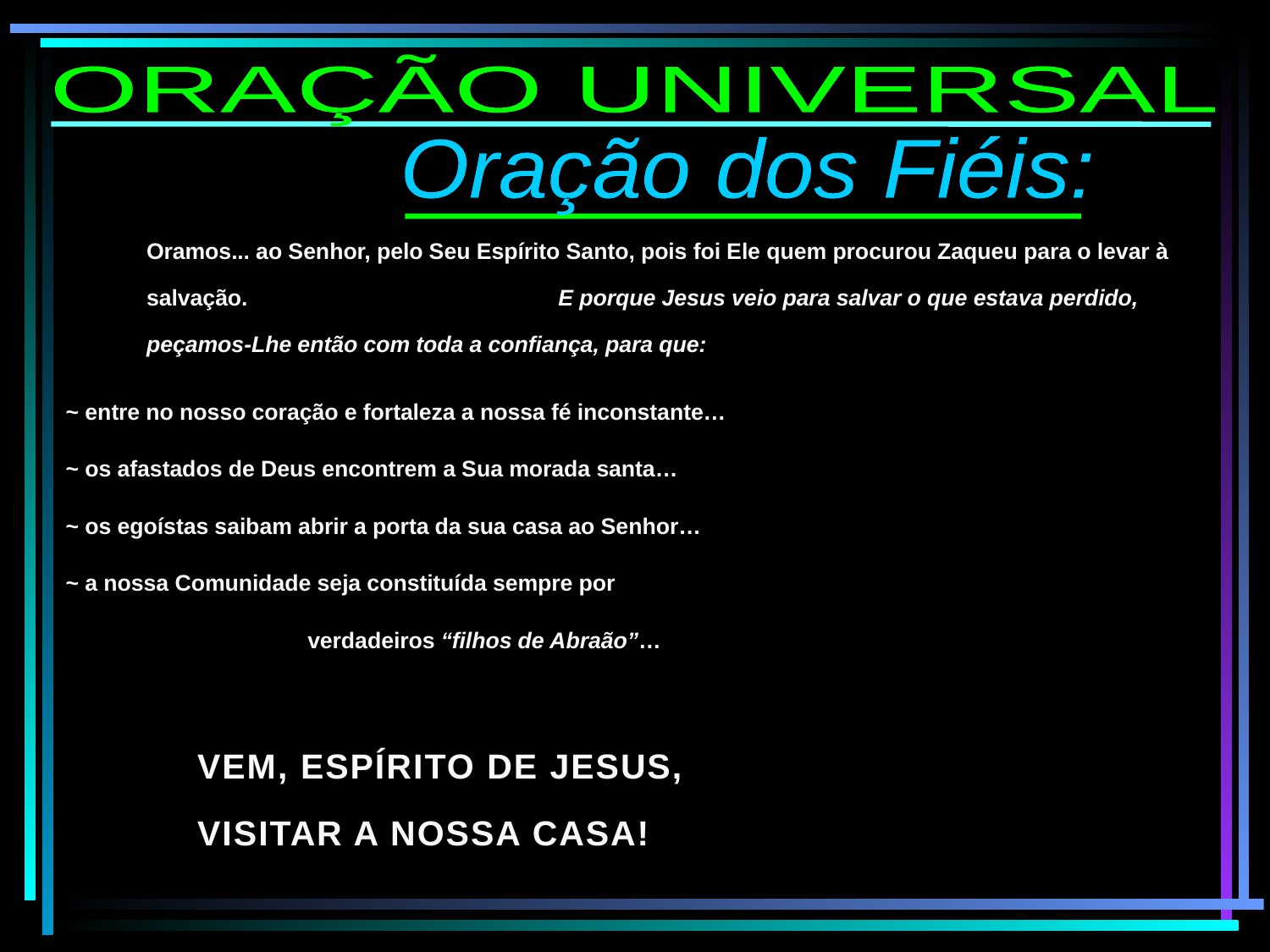

ORAÇÃO UNIVERSAL

Oração dos Fiéis:

Oramos... ao Senhor, pelo Seu Espírito Santo, pois foi Ele quem procurou Zaqueu para o levar à salvação.                                  	     E porque Jesus veio para salvar o que estava perdido,   	     peçamos-Lhe então com toda a confiança, para que:
   ~ entre no nosso coração e fortaleza a nossa fé inconstante…
   ~ os afastados de Deus encontrem a Sua morada santa…
   ~ os egoístas saibam abrir a porta da sua casa ao Senhor…
   ~ a nossa Comunidade seja constituída sempre por
		 verdadeiros “filhos de Abraão”…
Vem, espírito de Jesus,
Visitar a nossa casa!